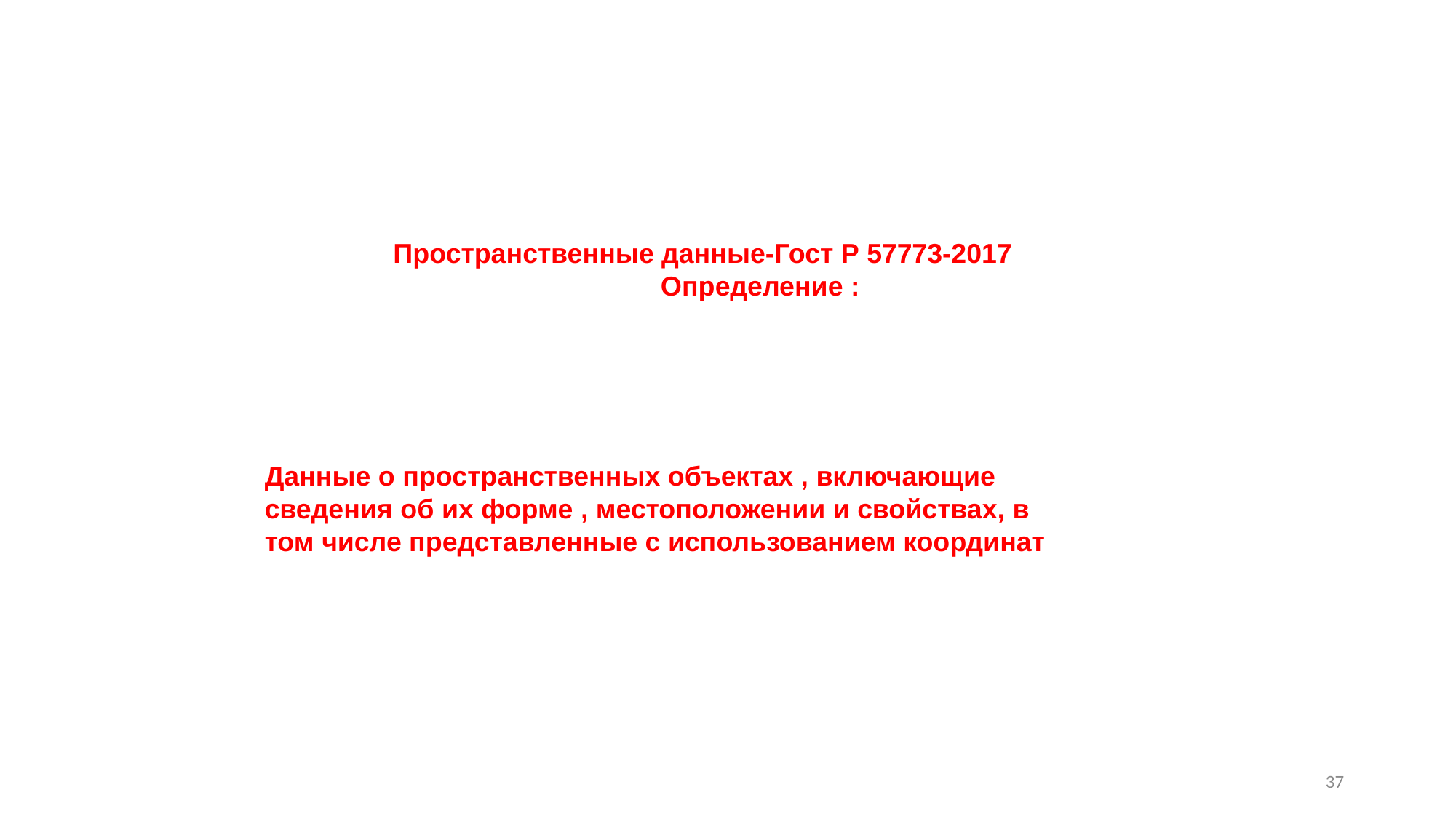

Пространственные данные-Гост Р 57773-2017
                                    Определение :
Данные о пространственных объектах , включающие сведения об их форме , местоположении и свойствах, в том числе представленные с использованием координат
37